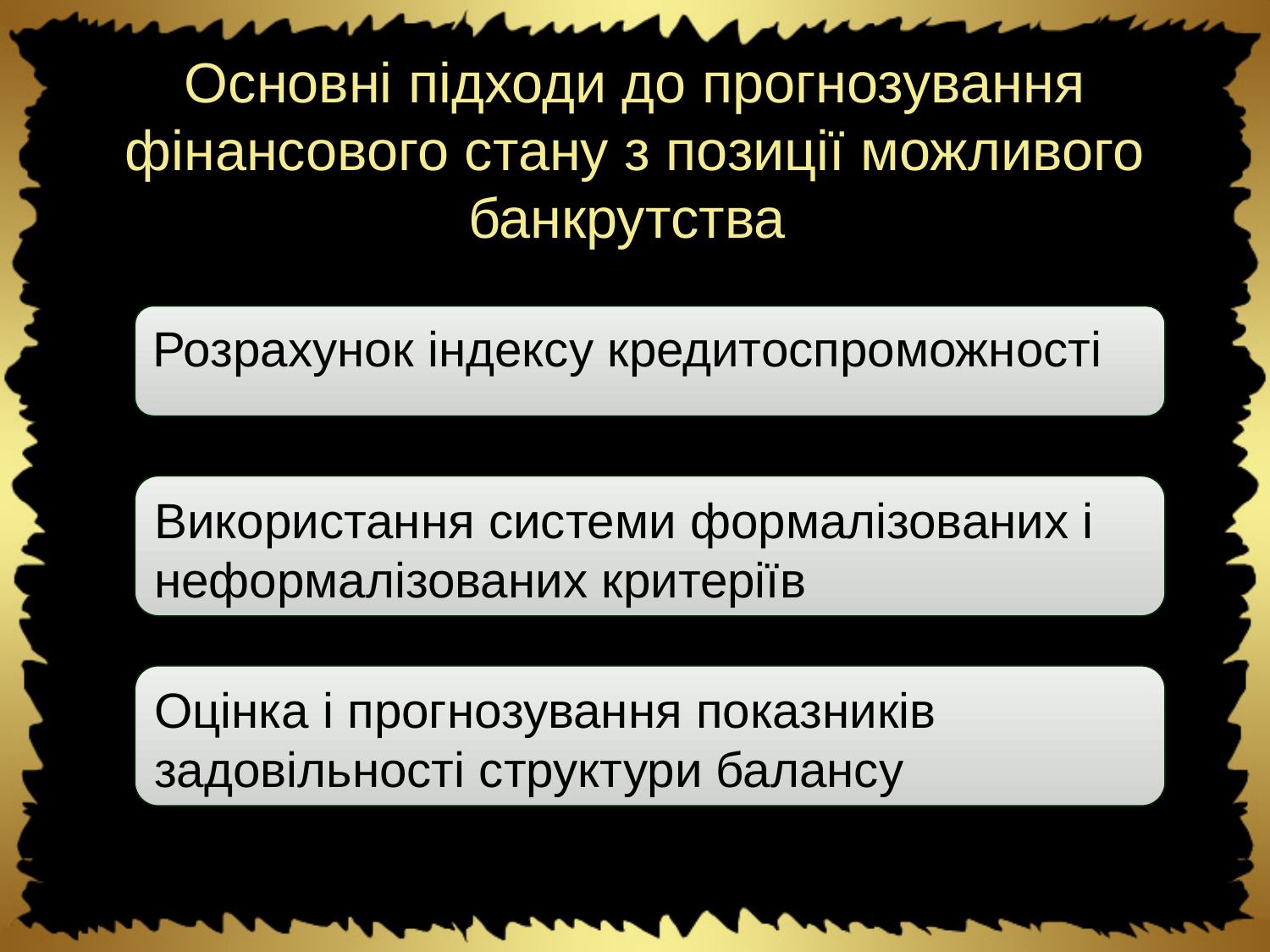

# Основні підходи до прогнозування фінансового стану з позиції можливого банкрутства
Розрахунок індексу кредитоспроможності
Використання системи формалізованих і неформалізованих критеріїв
Оцінка і прогнозування показників задовільності структури балансу